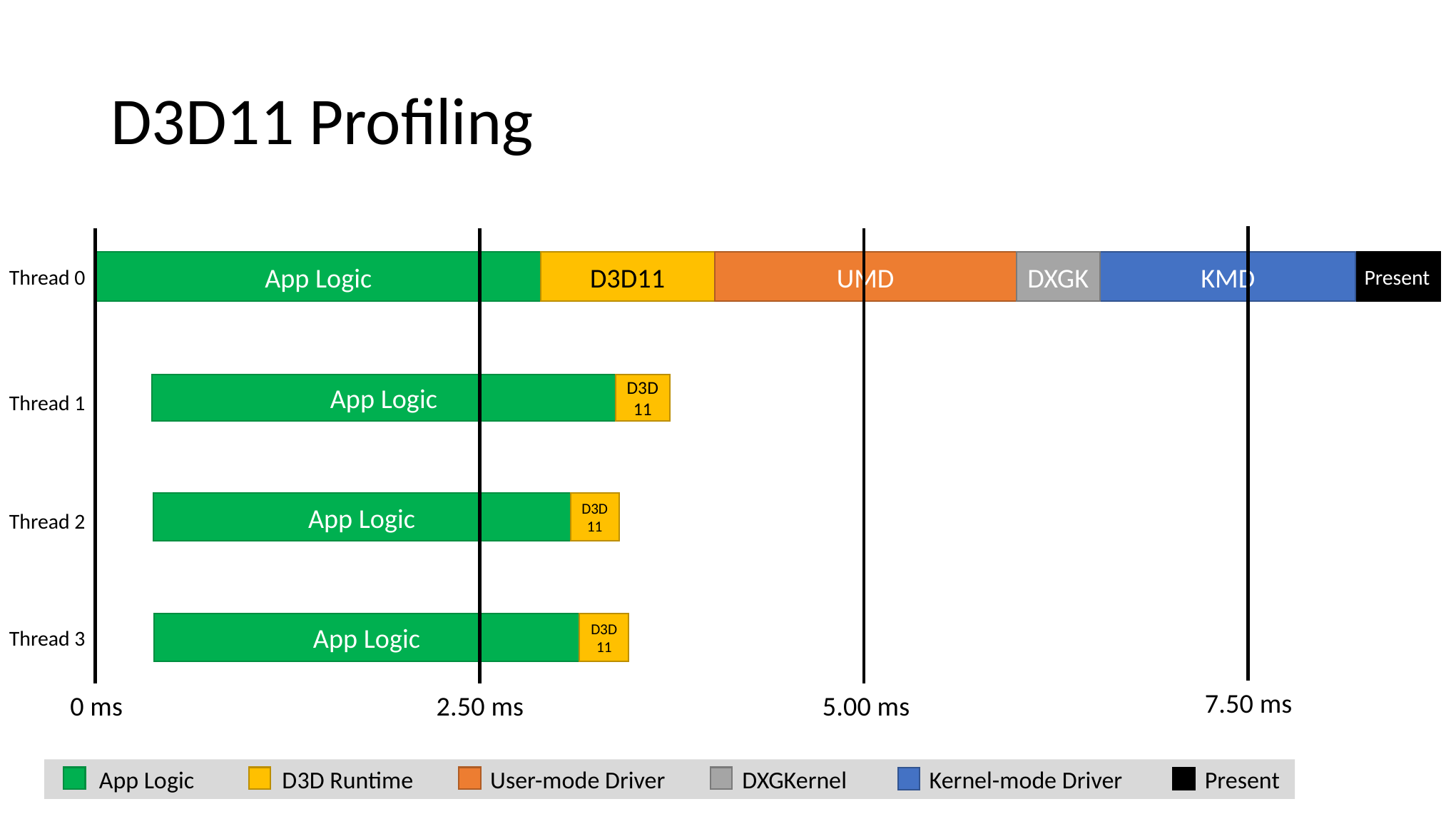

# D3D11 Profiling
DXGK
KMD
Present
UMD
D3D11
App Logic
Thread 0
App Logic
D3D11
Thread 1
App Logic
D3D
11
Thread 2
App Logic
D3D
11
Thread 3
7.50 ms
0 ms
2.50 ms
5.00 ms
        App Logic                D3D Runtime              User-mode Driver              DXGKernel               Kernel-mode Driver               Present